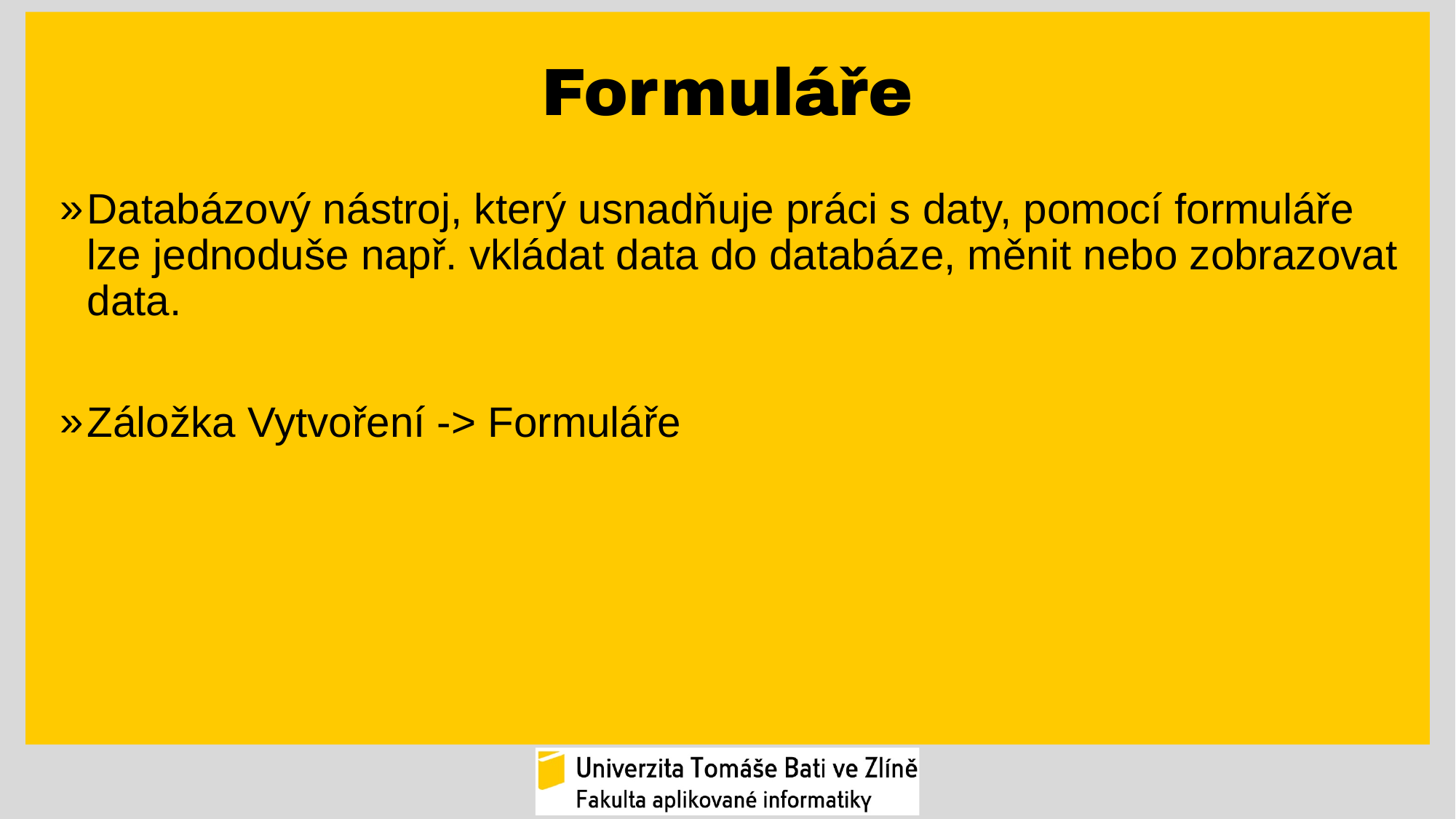

# Formuláře
Databázový nástroj, který usnadňuje práci s daty, pomocí formuláře lze jednoduše např. vkládat data do databáze, měnit nebo zobrazovat data.

Záložka Vytvoření -> Formuláře